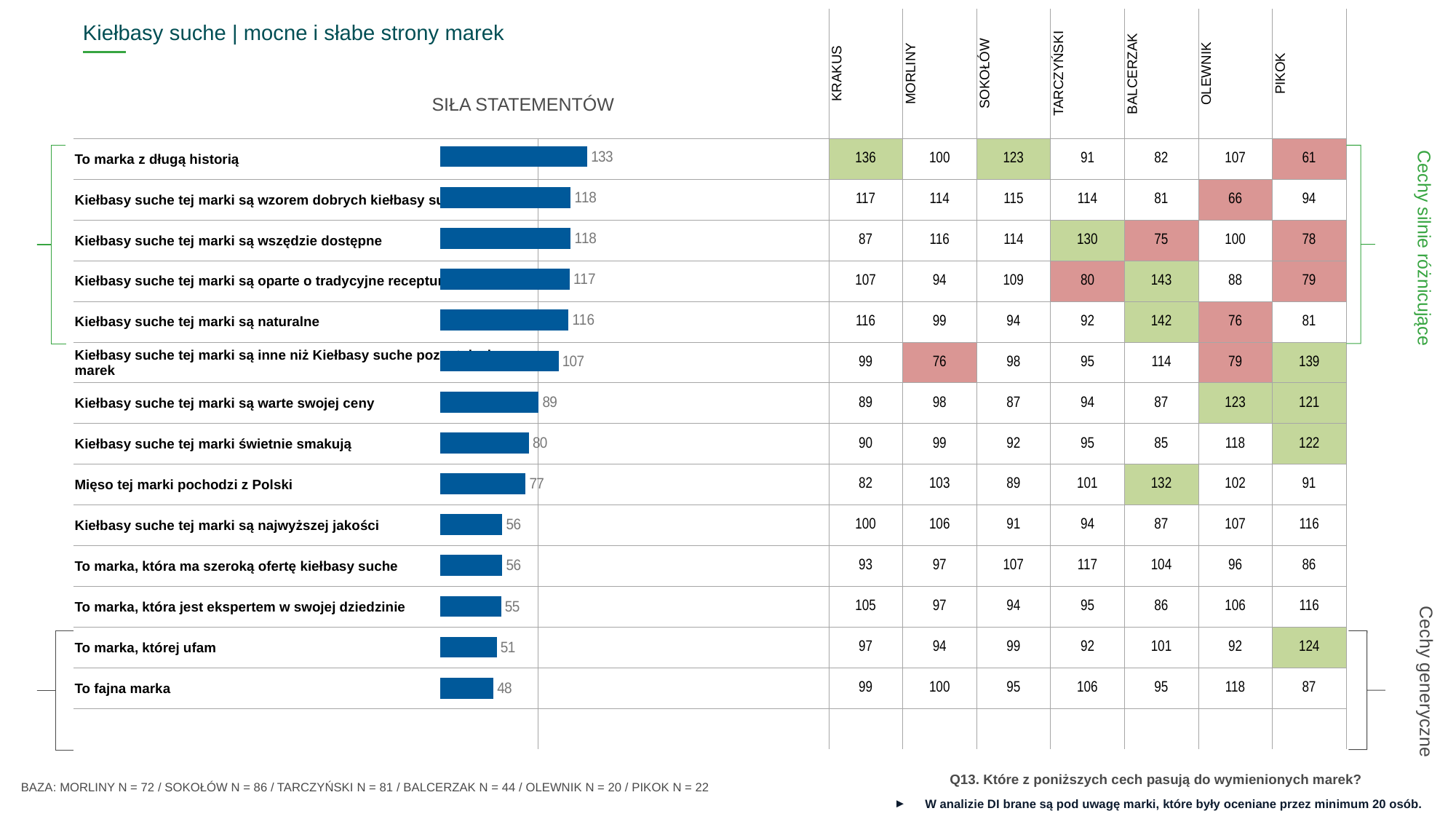

| ^TABDI^ | x | KRAKUS | MORLINY | SOKOŁÓW | TARCZYŃSKI | BALCERZAK | OLEWNIK | PIKOK |
| --- | --- | --- | --- | --- | --- | --- | --- | --- |
| To marka z długą historią |  | 136 | 100 | 123 | 91 | 82 | 107 | 61 |
| Kiełbasy suche tej marki są wzorem dobrych kiełbasy suche |  | 117 | 114 | 115 | 114 | 81 | 66 | 94 |
| Kiełbasy suche tej marki są wszędzie dostępne |  | 87 | 116 | 114 | 130 | 75 | 100 | 78 |
| Kiełbasy suche tej marki są oparte o tradycyjne receptury |  | 107 | 94 | 109 | 80 | 143 | 88 | 79 |
| Kiełbasy suche tej marki są naturalne |  | 116 | 99 | 94 | 92 | 142 | 76 | 81 |
| Kiełbasy suche tej marki są inne niż Kiełbasy suche pozostałych marek |  | 99 | 76 | 98 | 95 | 114 | 79 | 139 |
| Kiełbasy suche tej marki są warte swojej ceny |  | 89 | 98 | 87 | 94 | 87 | 123 | 121 |
| Kiełbasy suche tej marki świetnie smakują |  | 90 | 99 | 92 | 95 | 85 | 118 | 122 |
| Mięso tej marki pochodzi z Polski |  | 82 | 103 | 89 | 101 | 132 | 102 | 91 |
| Kiełbasy suche tej marki są najwyższej jakości |  | 100 | 106 | 91 | 94 | 87 | 107 | 116 |
| To marka, która ma szeroką ofertę kiełbasy suche |  | 93 | 97 | 107 | 117 | 104 | 96 | 86 |
| To marka, która jest ekspertem w swojej dziedzinie |  | 105 | 97 | 94 | 95 | 86 | 106 | 116 |
| To marka, której ufam |  | 97 | 94 | 99 | 92 | 101 | 92 | 124 |
| To fajna marka |  | 99 | 100 | 95 | 106 | 95 | 118 | 87 |
|  |  |  |  |  |  |  |  |  |

Kiełbasy suche | mocne i słabe strony marek
SIŁA STATEMENTÓW

### Chart

| Category | Seria 1 |
|---|---|
|  | 133.0 |
|  | 118.0 |
|  | 118.0 |
|  | 117.0 |
|  | 116.0 |
|  | 107.0 |
|  | 89.0 |
|  | 80.0 |
|  | 77.0 |
|  | 56.0 |
|  | 56.0 |
|  | 55.0 |
|  | 51.0 |
|  | 48.0 |
|  | None |

Cechy silnie różnicujące

Cechy generyczne
Q13. Które z poniższych cech pasują do wymienionych marek?

BAZA: MORLINY N = 72 / SOKOŁÓW N = 86 / TARCZYŃSKI N = 81 / BALCERZAK N = 44 / OLEWNIK N = 20 / PIKOK N = 22
W analizie DI brane są pod uwagę marki, które były oceniane przez minimum 20 osób.